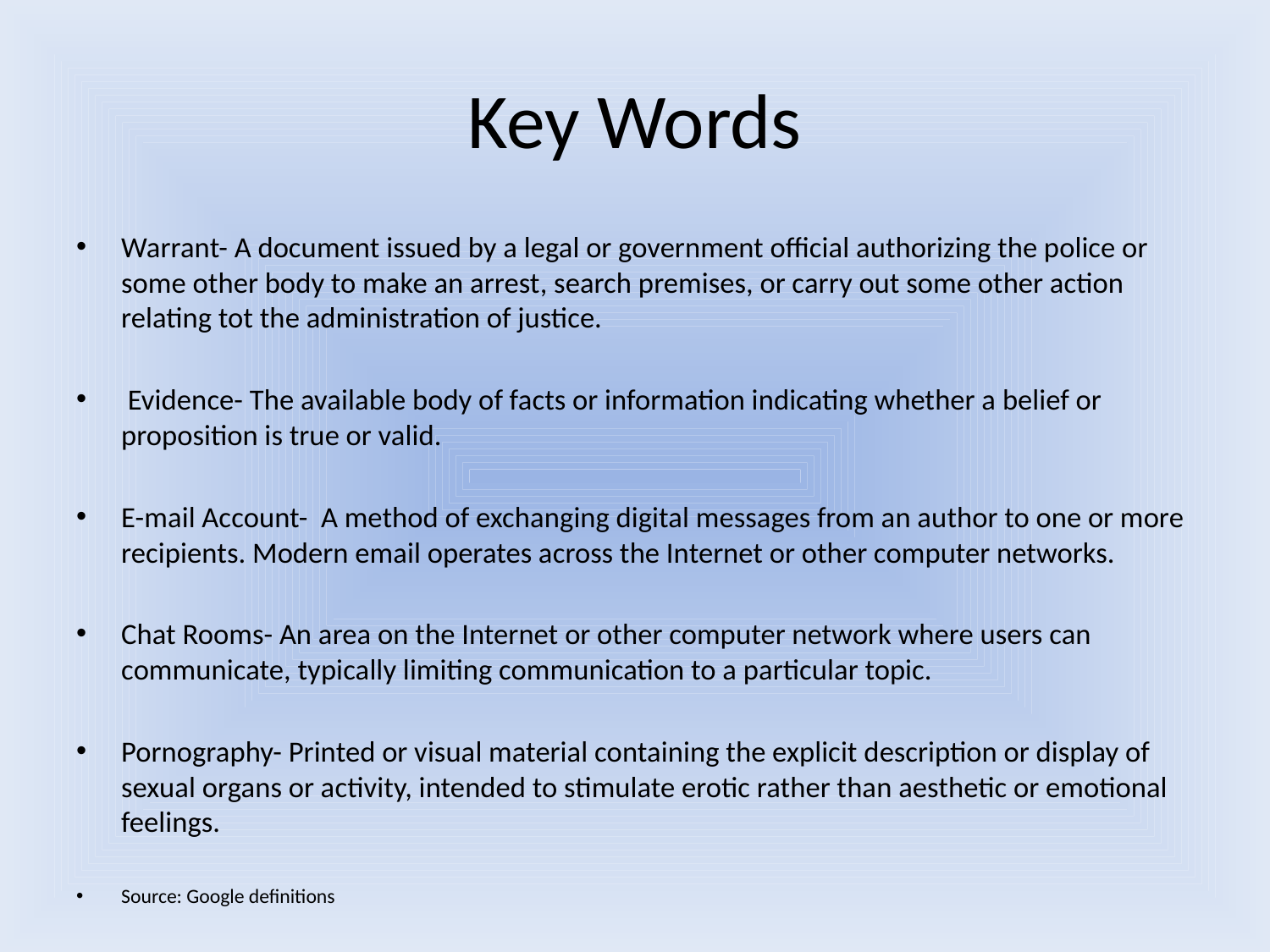

# Key Words
Warrant- A document issued by a legal or government official authorizing the police or some other body to make an arrest, search premises, or carry out some other action relating tot the administration of justice.

 Evidence- The available body of facts or information indicating whether a belief or proposition is true or valid.

E-mail Account-  A method of exchanging digital messages from an author to one or more recipients. Modern email operates across the Internet or other computer networks.

Chat Rooms- An area on the Internet or other computer network where users can communicate, typically limiting communication to a particular topic.

Pornography- Printed or visual material containing the explicit description or display of sexual organs or activity, intended to stimulate erotic rather than aesthetic or emotional feelings.

Source: Google definitions